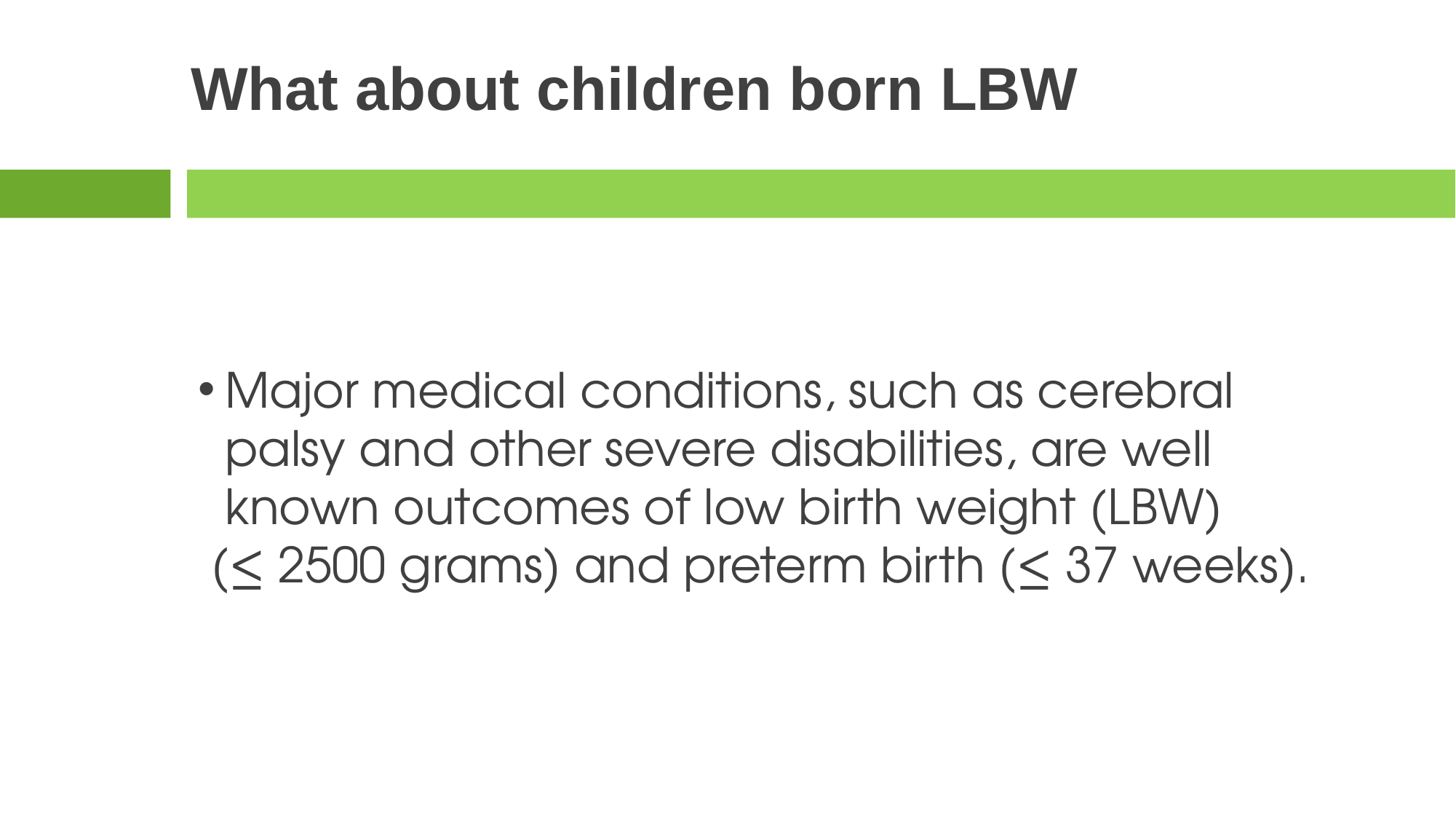

# What about children born LBW

Major medical conditions, such as cerebral palsy and other severe disabilities, are well known outcomes of low birth weight (LBW)
 (≤ 2500 grams) and preterm birth (≤ 37 weeks).